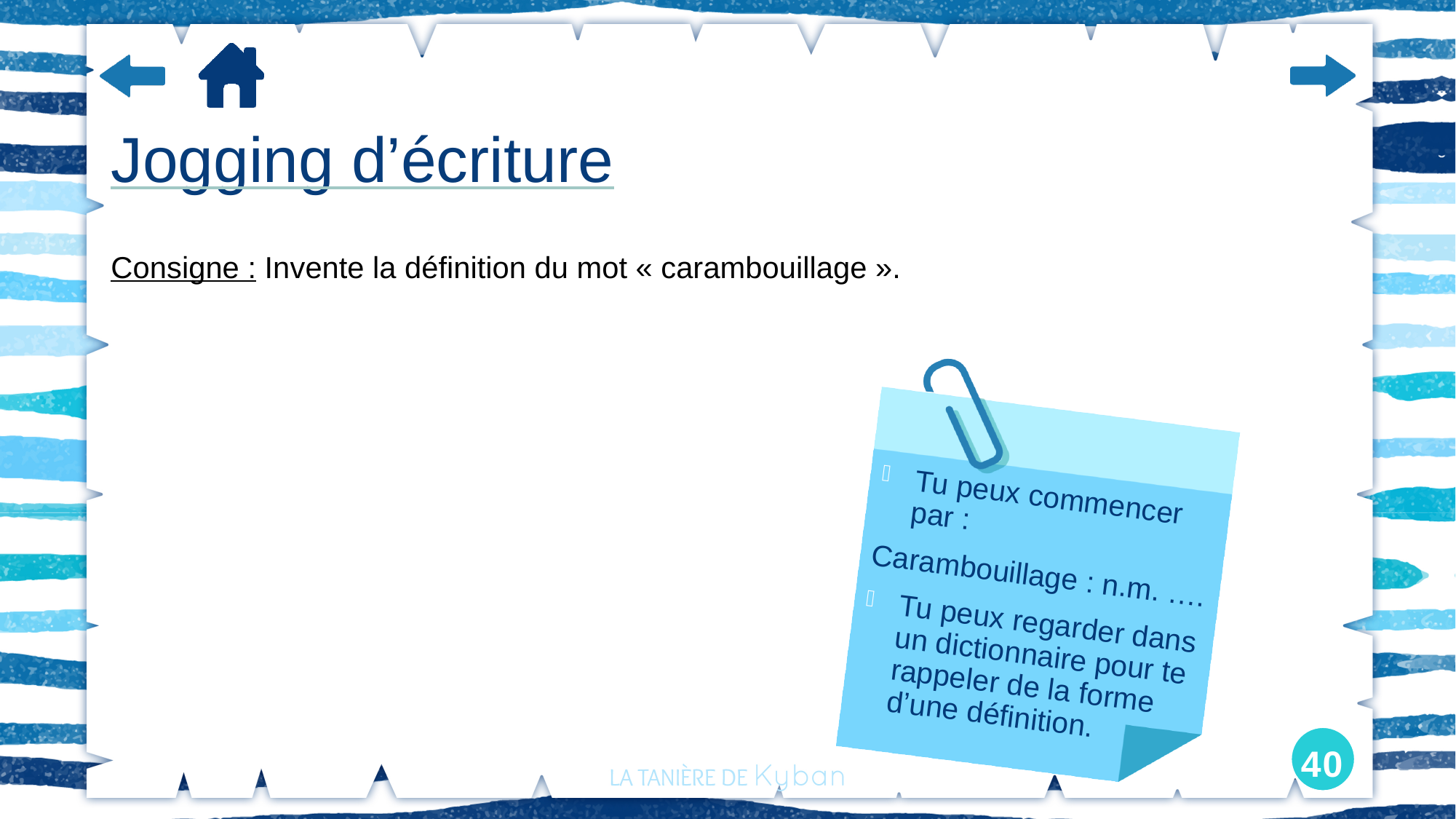

# Jogging d’écriture
Consigne : Invente la définition du mot « carambouillage ».
Tu peux commencer par :
Carambouillage : n.m. ….
Tu peux regarder dans un dictionnaire pour te rappeler de la forme d’une définition.
40